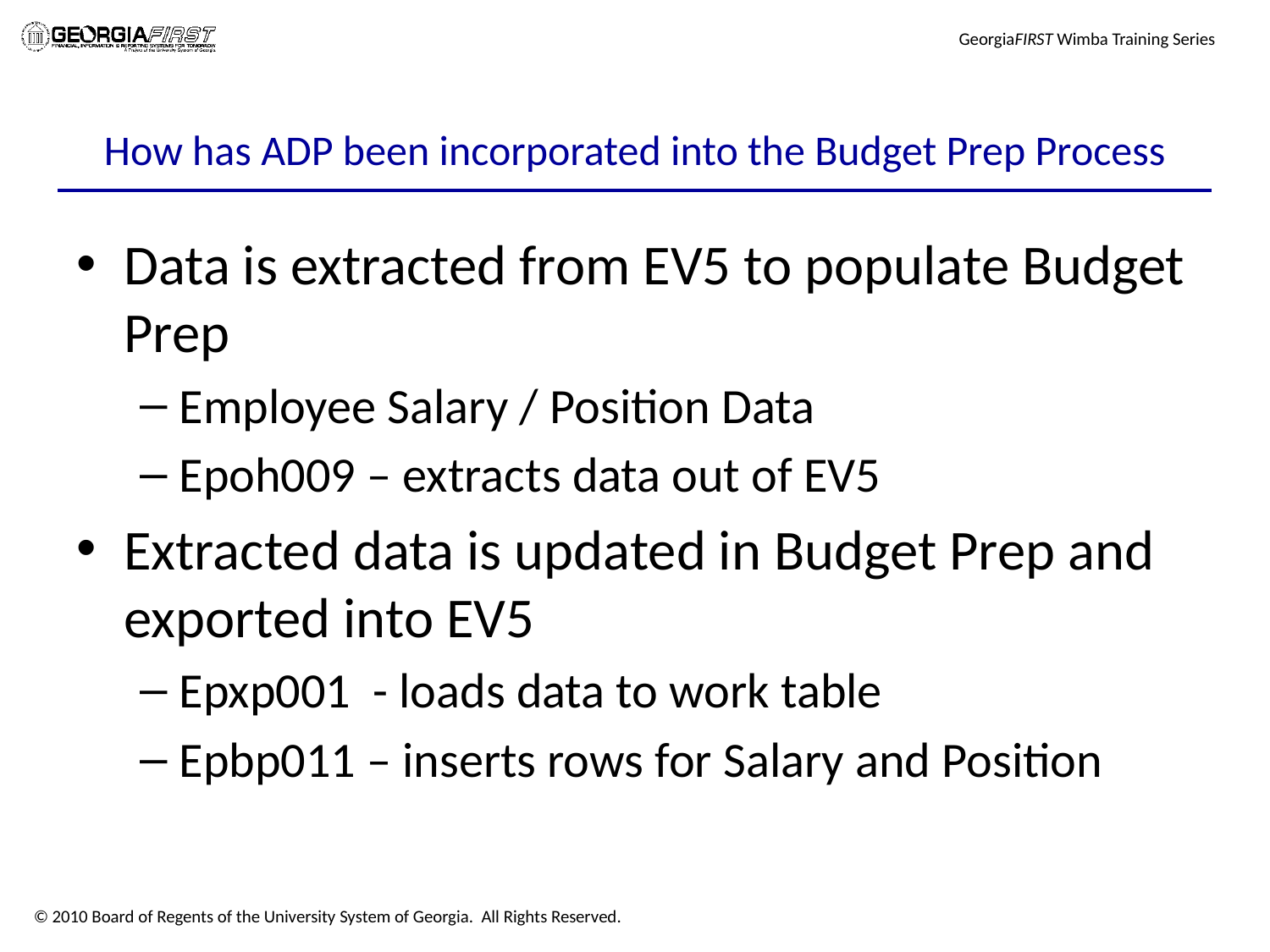

# How has ADP been incorporated into the Budget Prep Process
Data is extracted from EV5 to populate Budget Prep
Employee Salary / Position Data
Epoh009 – extracts data out of EV5
Extracted data is updated in Budget Prep and exported into EV5
Epxp001  - loads data to work table
Epbp011 – inserts rows for Salary and Position